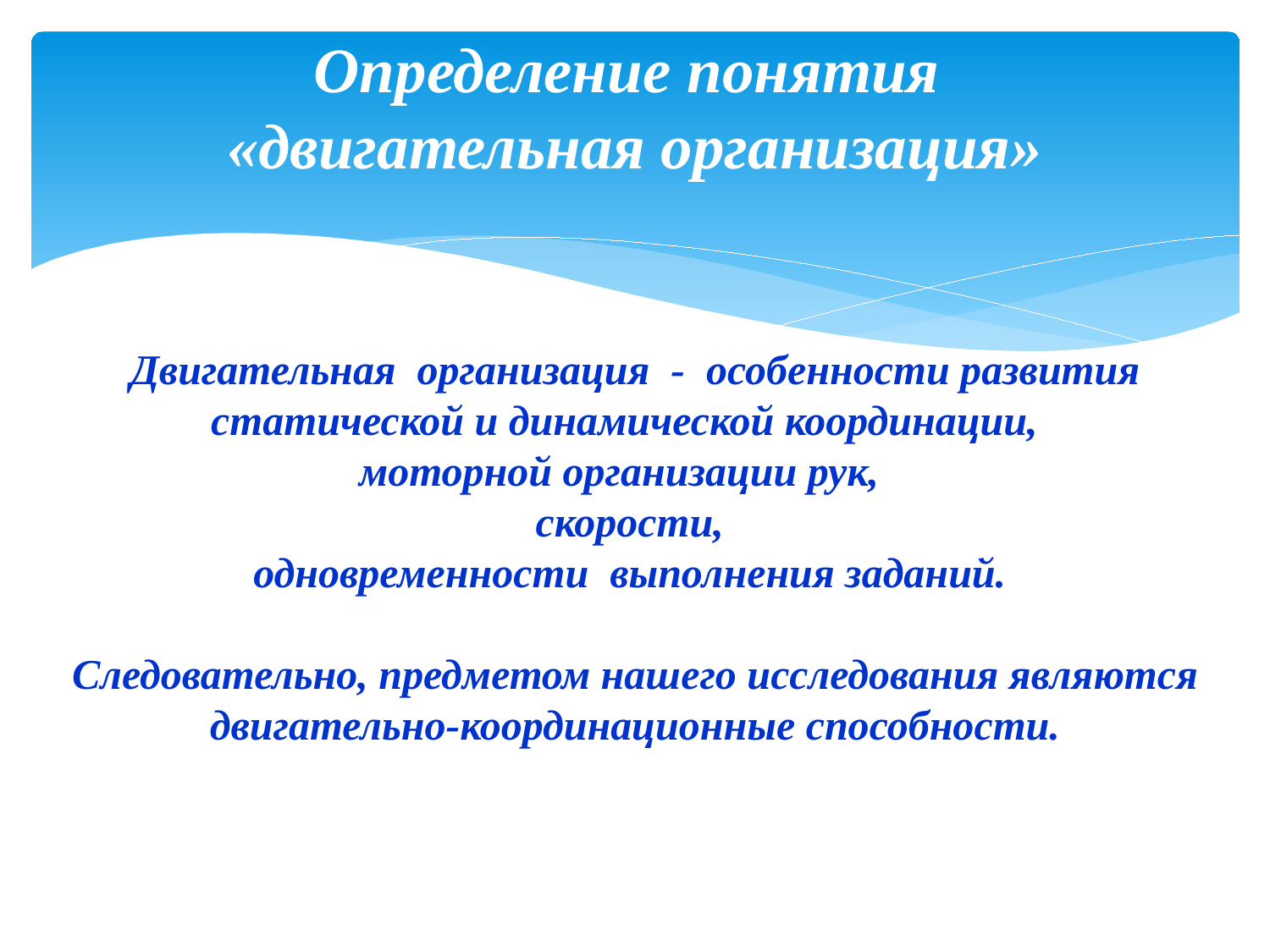

# Определение понятия «двигательная организация» Двигательная  организация  -  особенности развития статической и динамической координации, моторной организации рук, скорости, одновременности  выполнения заданий. Следовательно, предметом нашего исследования являются двигательно-координационные способности.